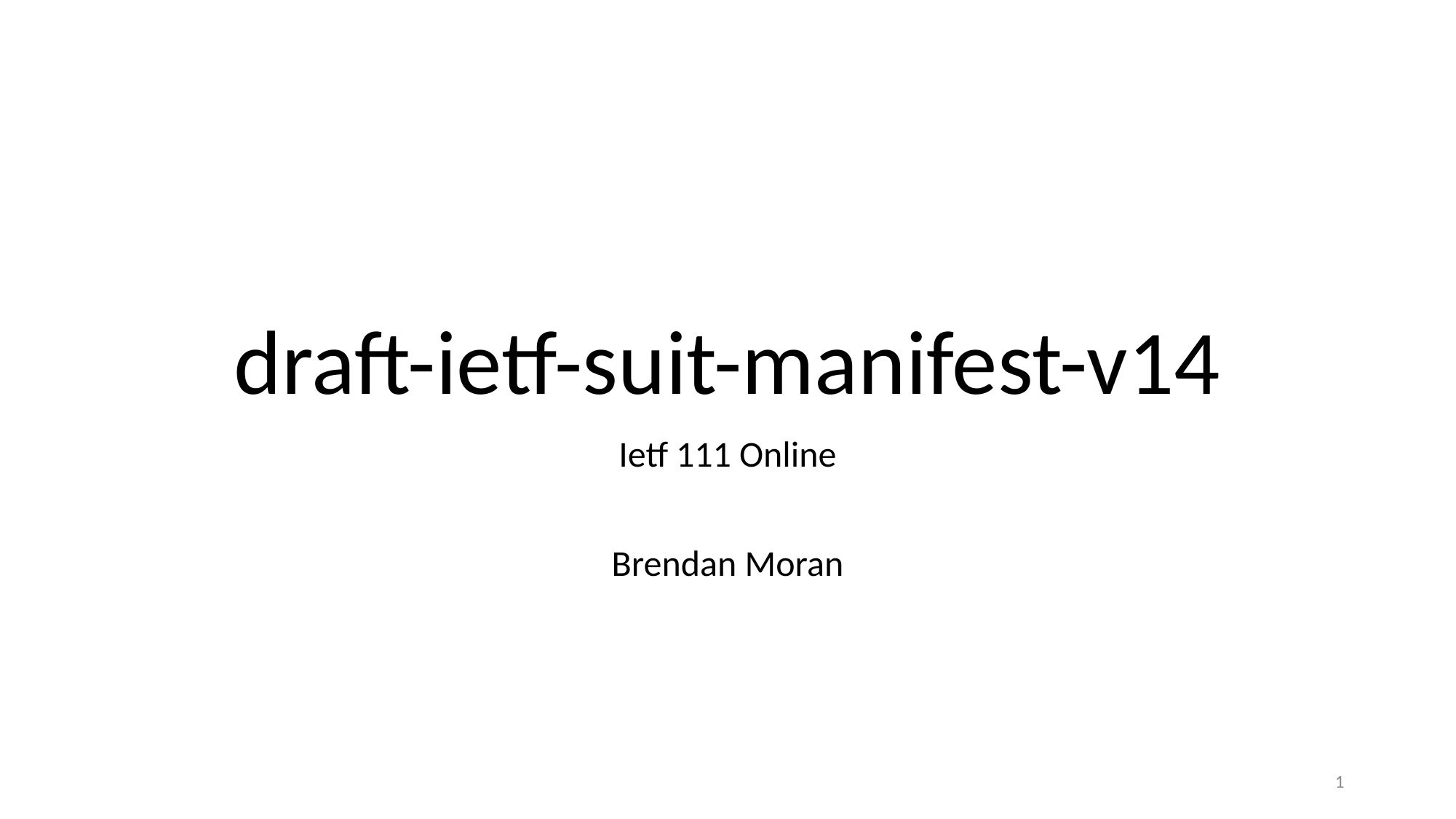

# draft-ietf-suit-manifest-v14
Ietf 111 Online

Brendan Moran
1